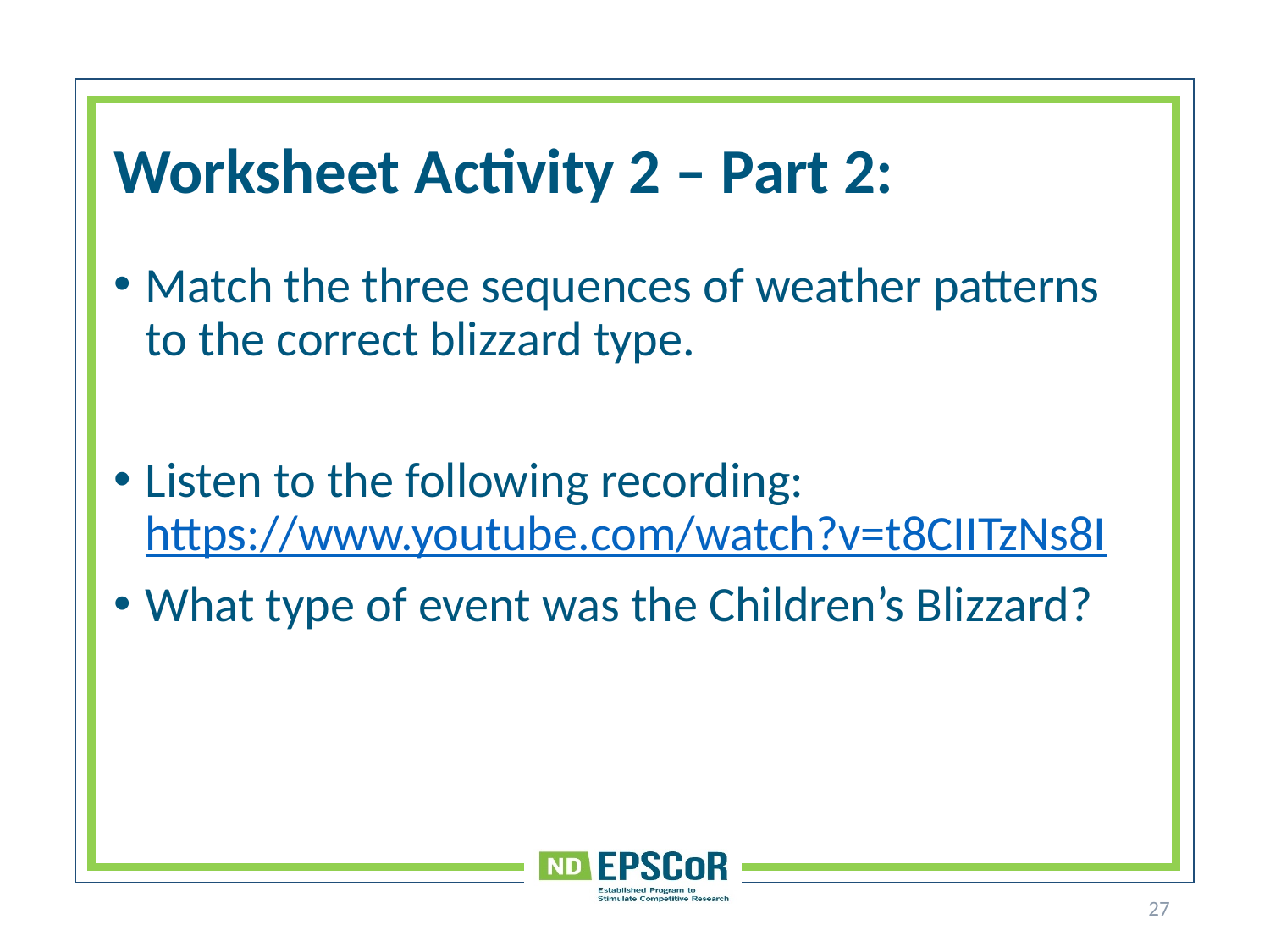

# Worksheet Activity 2 – Part 2:
Match the three sequences of weather patterns to the correct blizzard type.

Listen to the following recording: https://www.youtube.com/watch?v=t8CIITzNs8I
What type of event was the Children’s Blizzard?

27